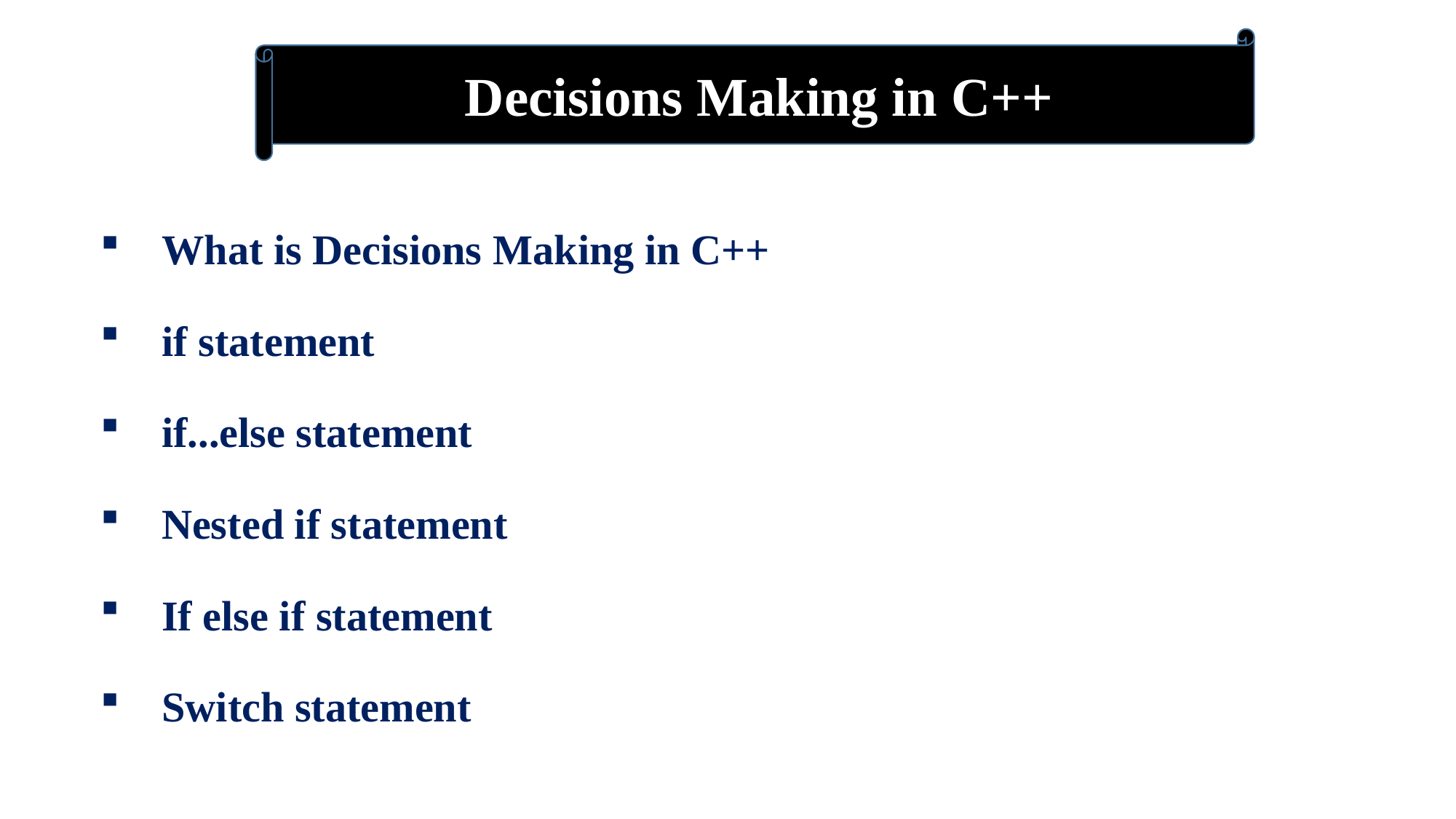

Decisions Making in C++
What is Decisions Making in C++
if statement
if...else statement
Nested if statement
If else if statement
Switch statement